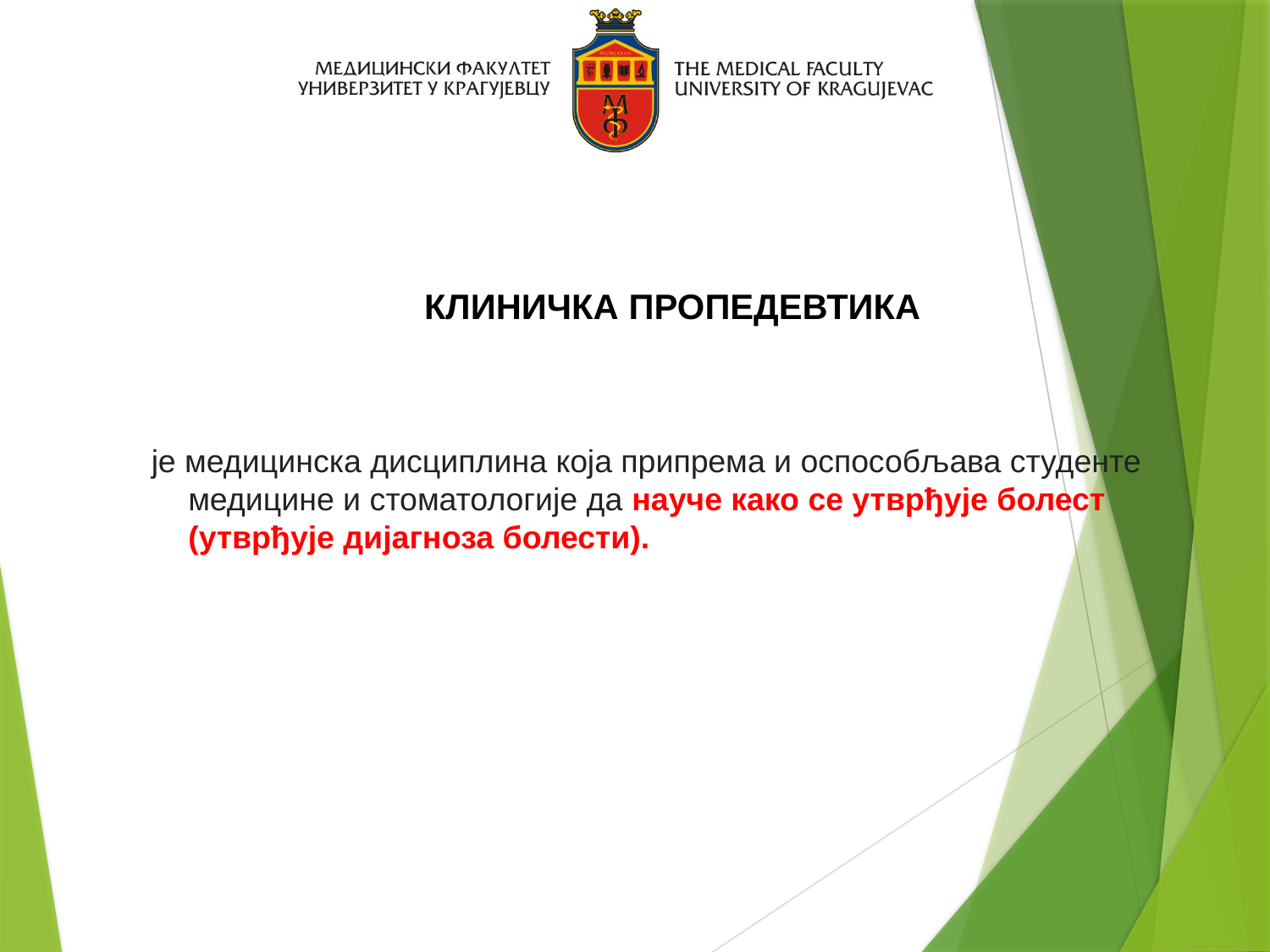

КЛИНИЧКА ПРОПЕДЕВТИКA

је медицинска дисциплина која припрема и оспособљава студенте медицине и стоматологије да науче како се утврђује болест (утврђује дијагноза болести).